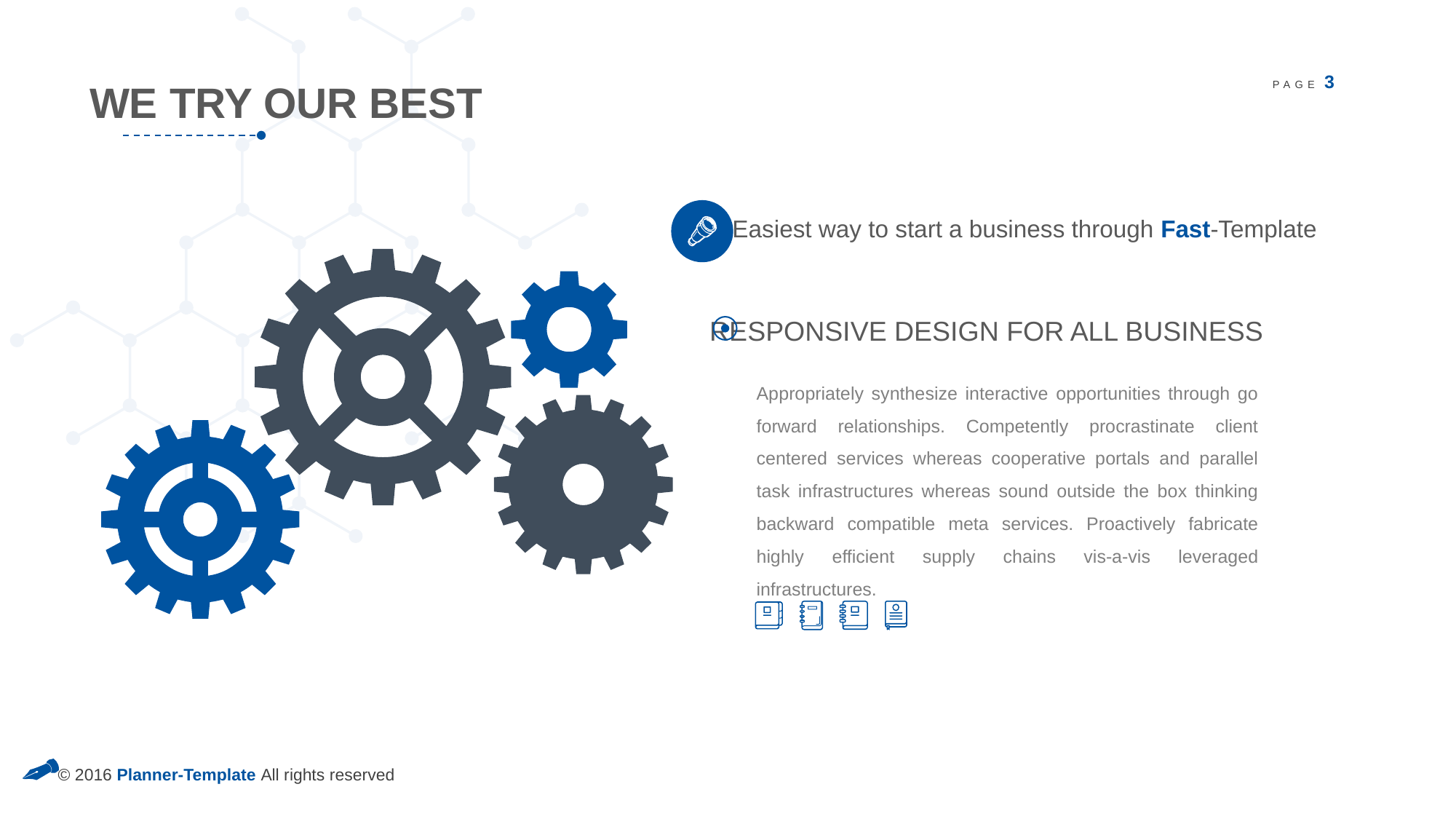

WE TRY OUR BEST

Easiest way to start a business through Fast-Template

RESPONSIVE DESIGN FOR ALL BUSINESS

Appropriately synthesize interactive opportunities through go forward relationships. Competently procrastinate client centered services whereas cooperative portals and parallel task infrastructures whereas sound outside the box thinking backward compatible meta services. Proactively fabricate highly efficient supply chains vis-a-vis leveraged infrastructures.